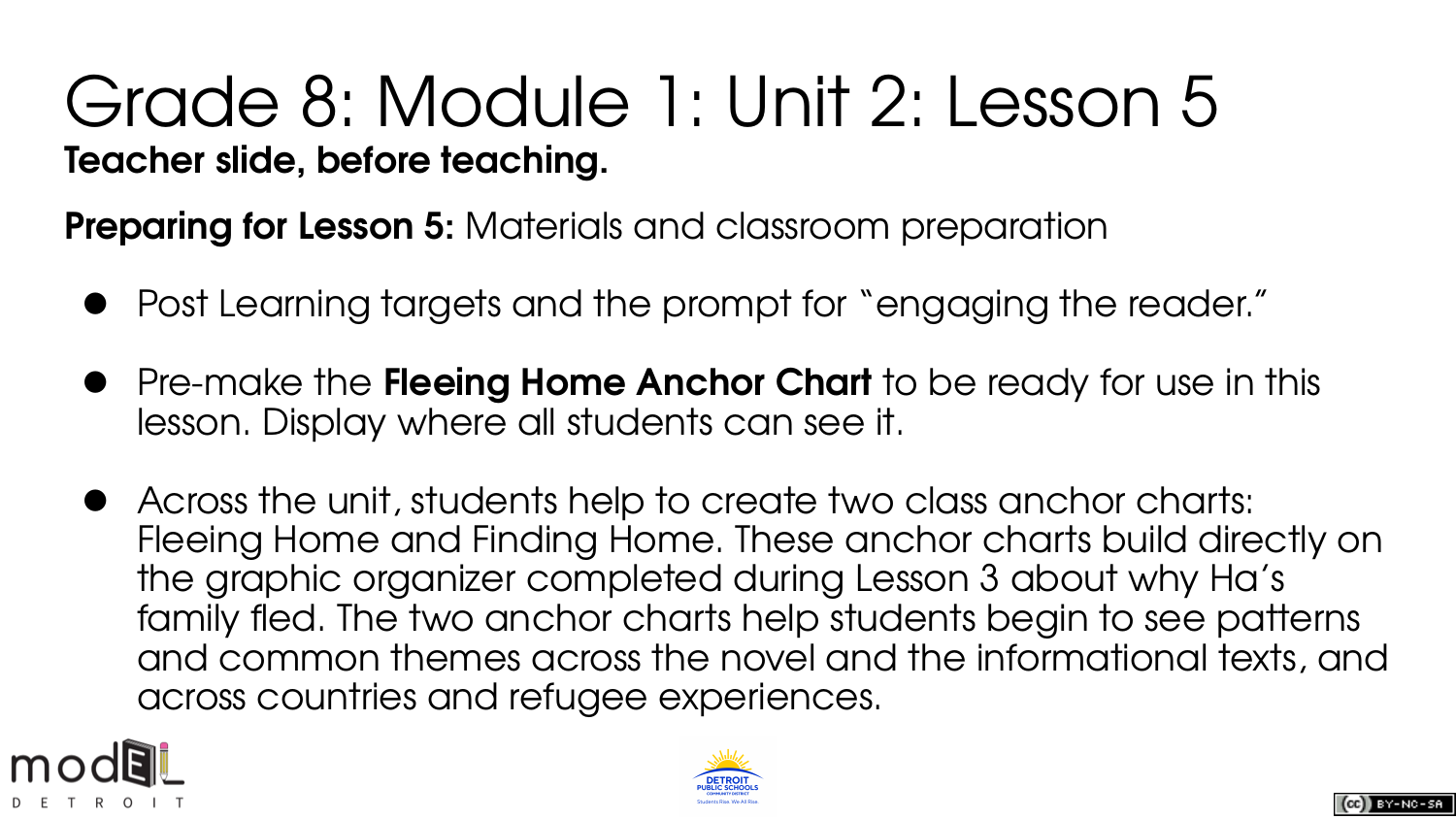

# Grade 8: Module 1: Unit 2: Lesson 5
Teacher slide, before teaching.
Preparing for Lesson 5: Materials and classroom preparation

Post Learning targets and the prompt for “engaging the reader.”

Pre-make the Fleeing Home Anchor Chart to be ready for use in this lesson. Display where all students can see it.

Across the unit, students help to create two class anchor charts: Fleeing Home and Finding Home. These anchor charts build directly on the graphic organizer completed during Lesson 3 about why Ha’s family fled. The two anchor charts help students begin to see patterns and common themes across the novel and the informational texts, and across countries and refugee experiences.